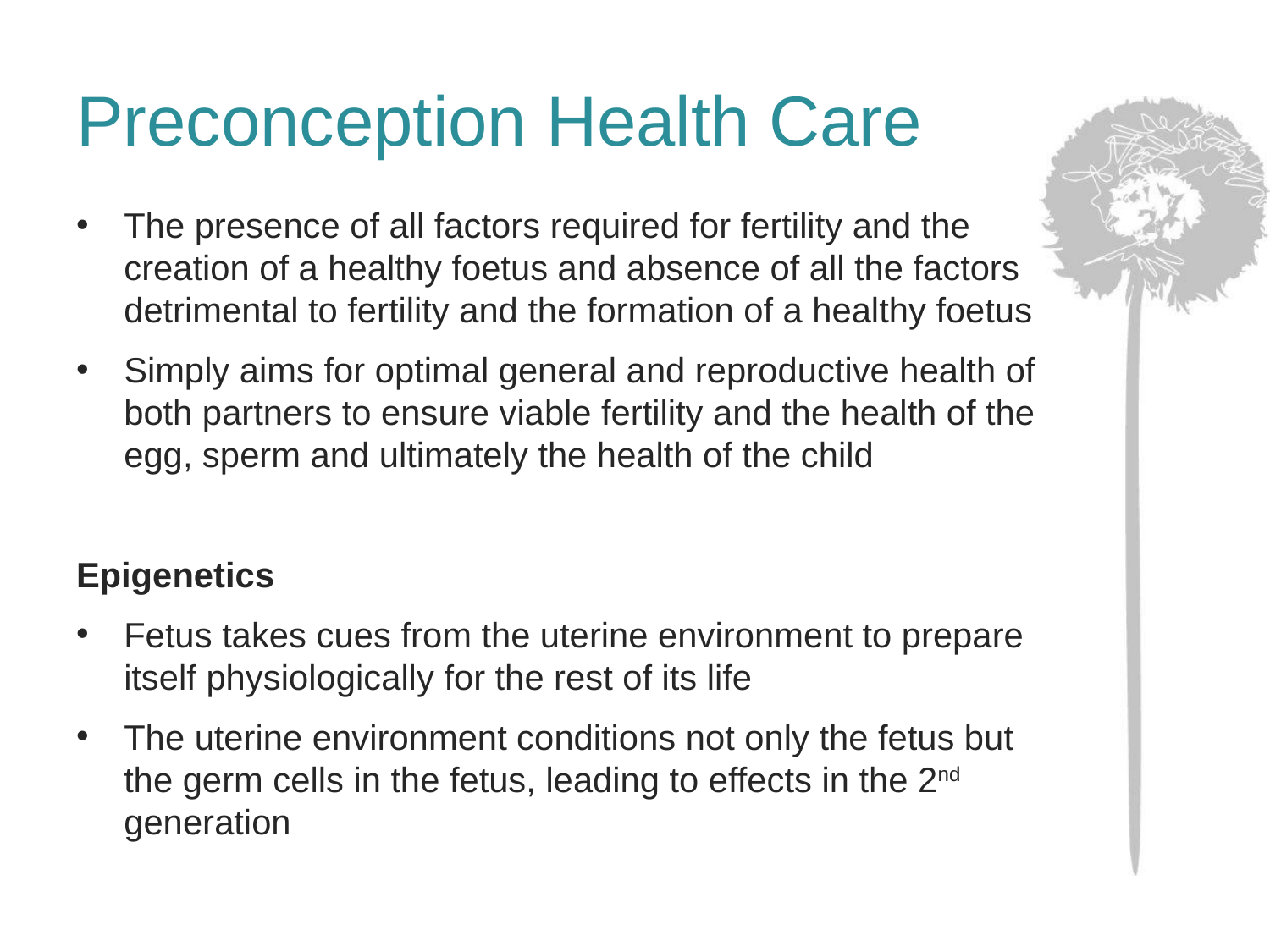

# Preconception Health Care
The presence of all factors required for fertility and the creation of a healthy foetus and absence of all the factors detrimental to fertility and the formation of a healthy foetus
Simply aims for optimal general and reproductive health of both partners to ensure viable fertility and the health of the egg, sperm and ultimately the health of the child

Epigenetics
Fetus takes cues from the uterine environment to prepare itself physiologically for the rest of its life
The uterine environment conditions not only the fetus but the germ cells in the fetus, leading to effects in the 2nd generation